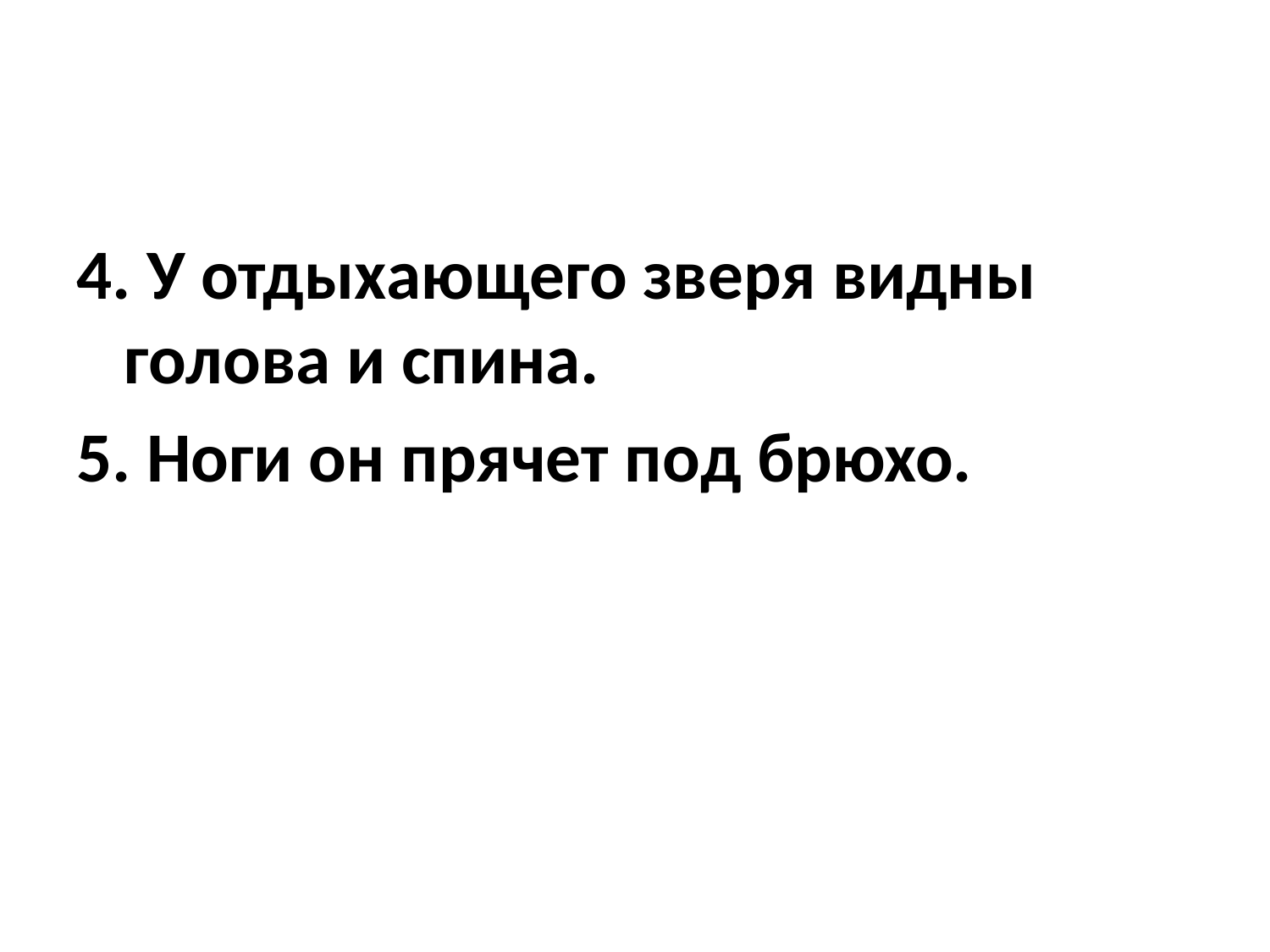

#
4. У отдыхающего зверя видны голова и спина.
5. Ноги он прячет под брюхо.